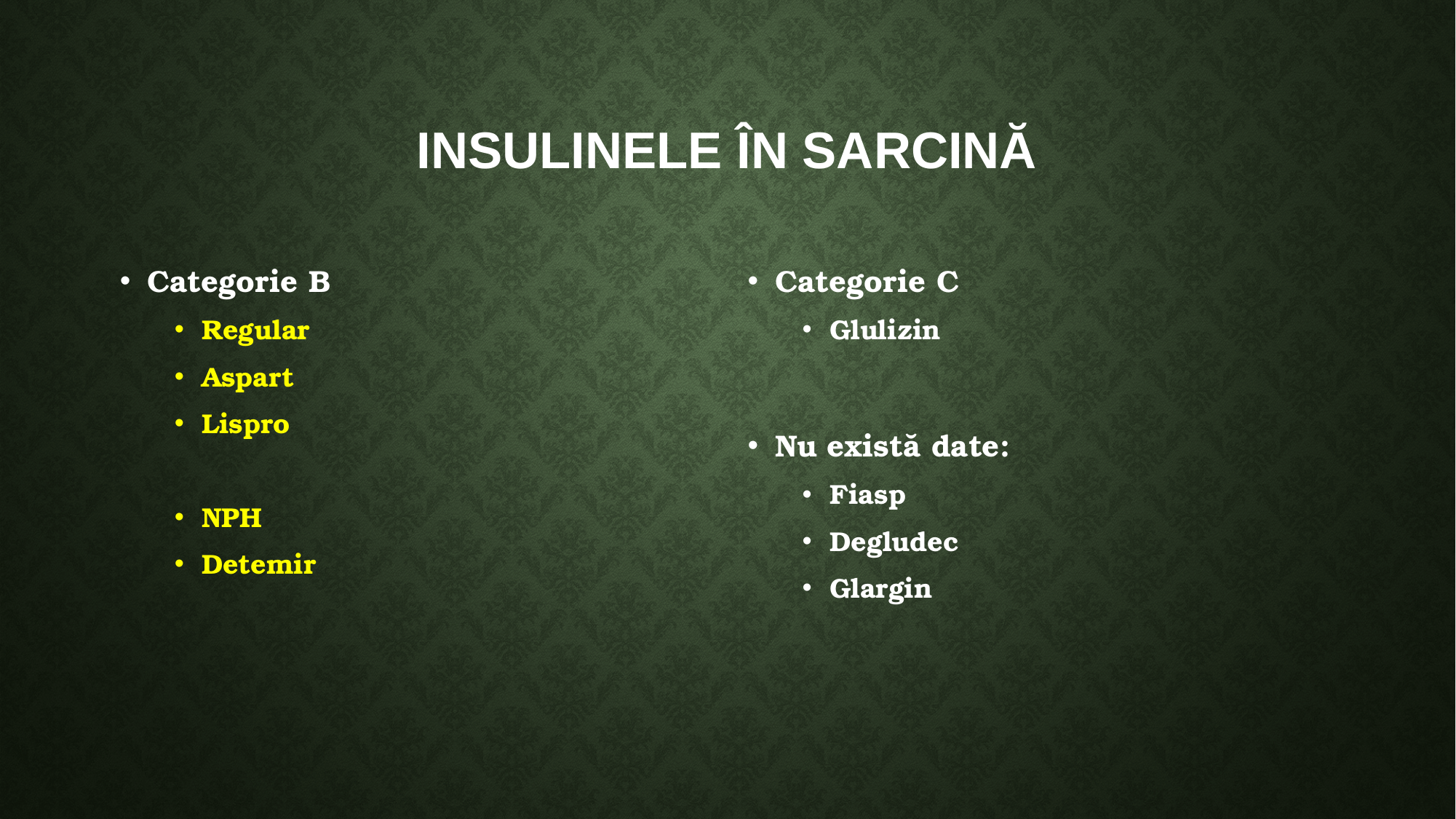

# Insulinele în sarcină
Categorie B
Regular
Aspart
Lispro

NPH
Detemir
Categorie C
Glulizin

Nu există date:
Fiasp
Degludec
Glargin